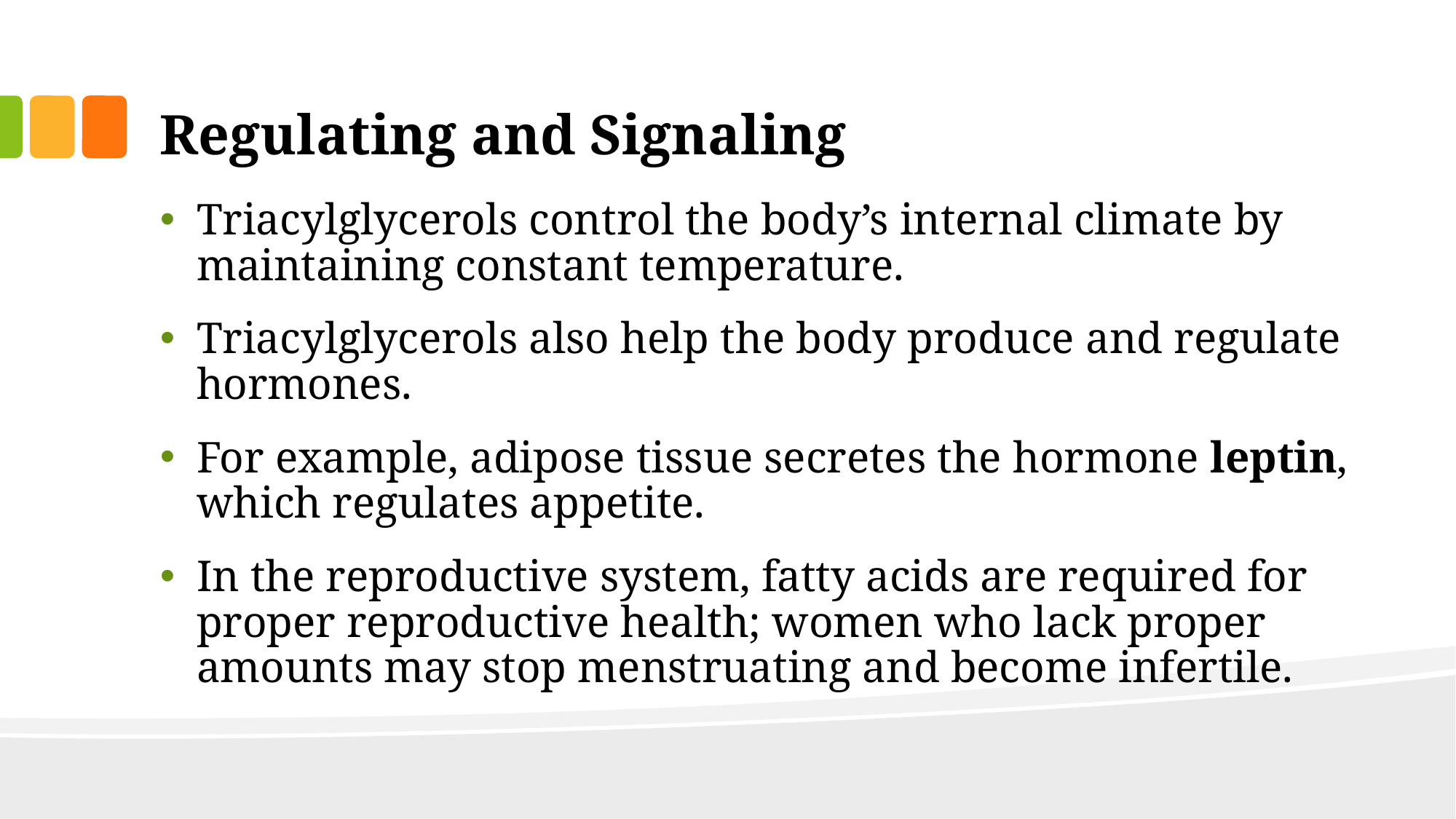

# Regulating and Signaling
Triacylglycerols control the body’s internal climate by maintaining constant temperature.
Triacylglycerols also help the body produce and regulate hormones.
For example, adipose tissue secretes the hormone leptin, which regulates appetite.
In the reproductive system, fatty acids are required for proper reproductive health; women who lack proper amounts may stop menstruating and become infertile.